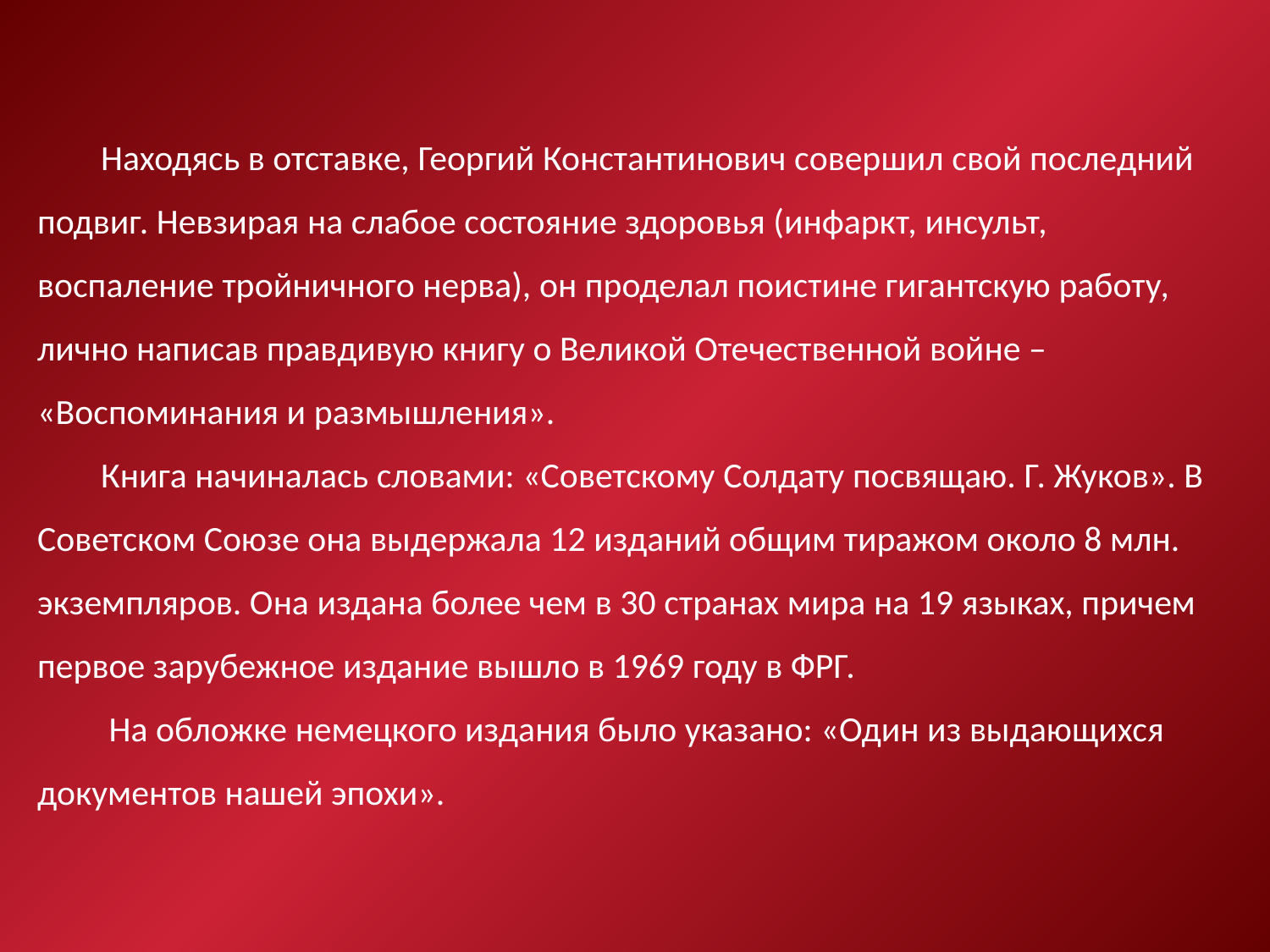

Находясь в отставке, Георгий Константинович совершил свой последний подвиг. Невзирая на слабое состояние здоровья (инфаркт, инсульт, воспаление тройничного нерва), он проделал поистине гигантскую работу, лично написав правдивую книгу о Великой Отечественной войне – «Воспоминания и размышления».
Книга начиналась словами: «Советскому Солдату посвящаю. Г. Жуков». В Советском Союзе она выдержала 12 изданий общим тиражом около 8 млн. экземпляров. Она издана более чем в 30 странах мира на 19 языках, причем первое зарубежное издание вышло в 1969 году в ФРГ.
 На обложке немецкого издания было указано: «Один из выдающихся документов нашей эпохи».